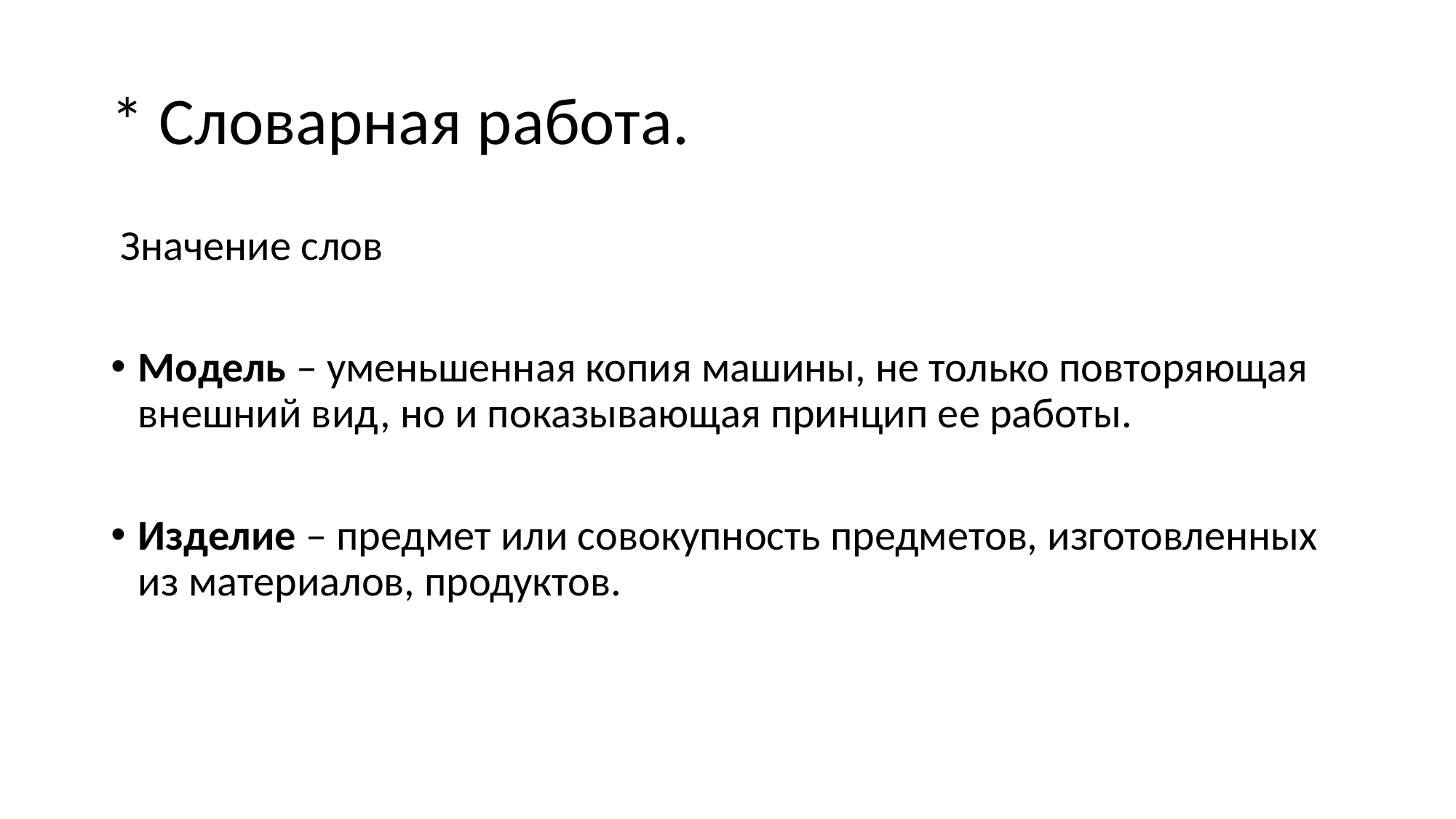

# * Словарная работа.
 Значение слов

Модель – уменьшенная копия машины, не только повторяющая внешний вид, но и показывающая принцип ее работы.

Изделие – предмет или совокупность предметов, изготовленных из материалов, продуктов.